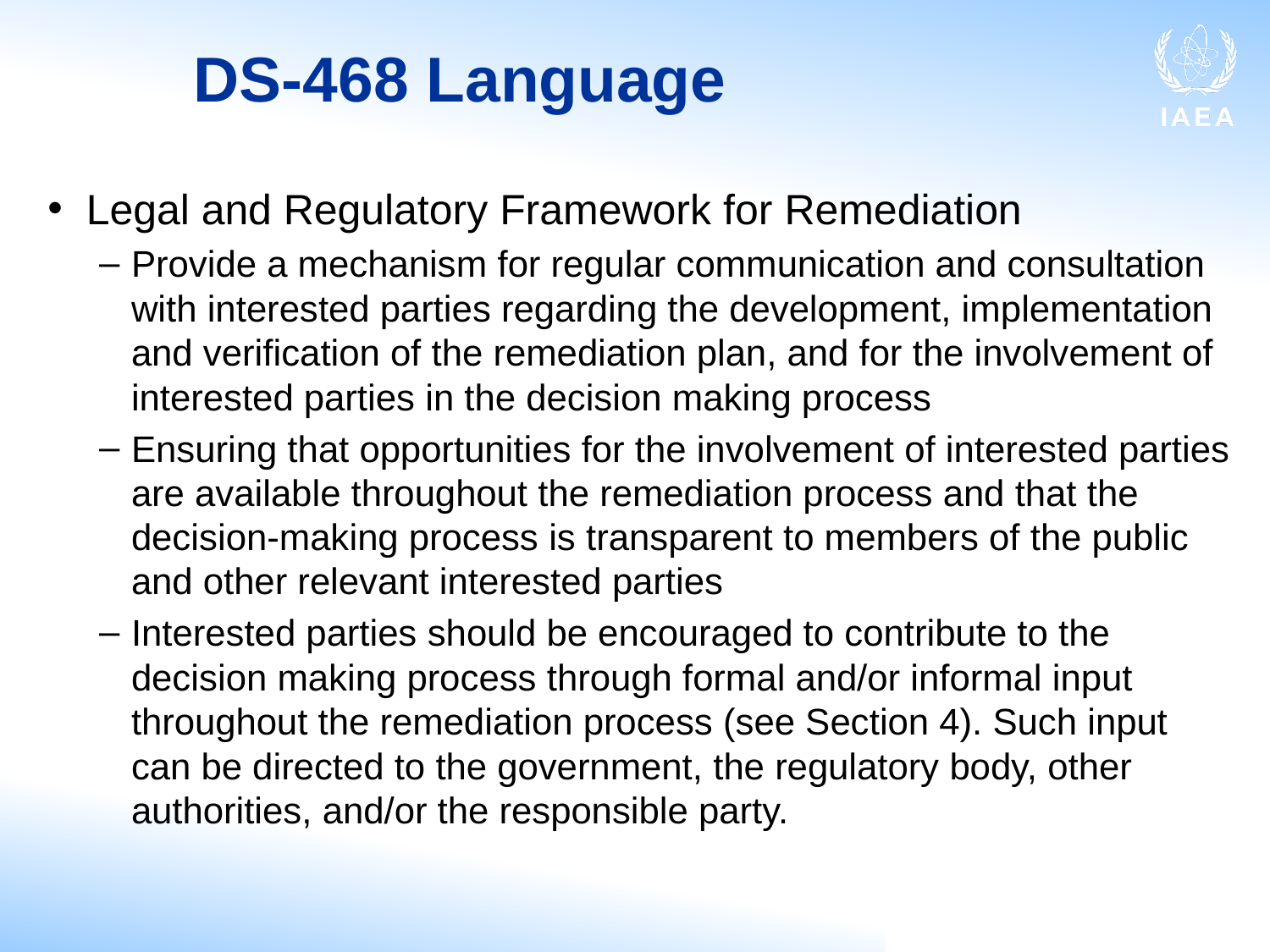

# DS-468 Language
Legal and Regulatory Framework for Remediation
Provide a mechanism for regular communication and consultation with interested parties regarding the development, implementation and verification of the remediation plan, and for the involvement of interested parties in the decision making process
Ensuring that opportunities for the involvement of interested parties are available throughout the remediation process and that the decision-making process is transparent to members of the public and other relevant interested parties
Interested parties should be encouraged to contribute to the decision making process through formal and/or informal input throughout the remediation process (see Section 4). Such input can be directed to the government, the regulatory body, other authorities, and/or the responsible party.